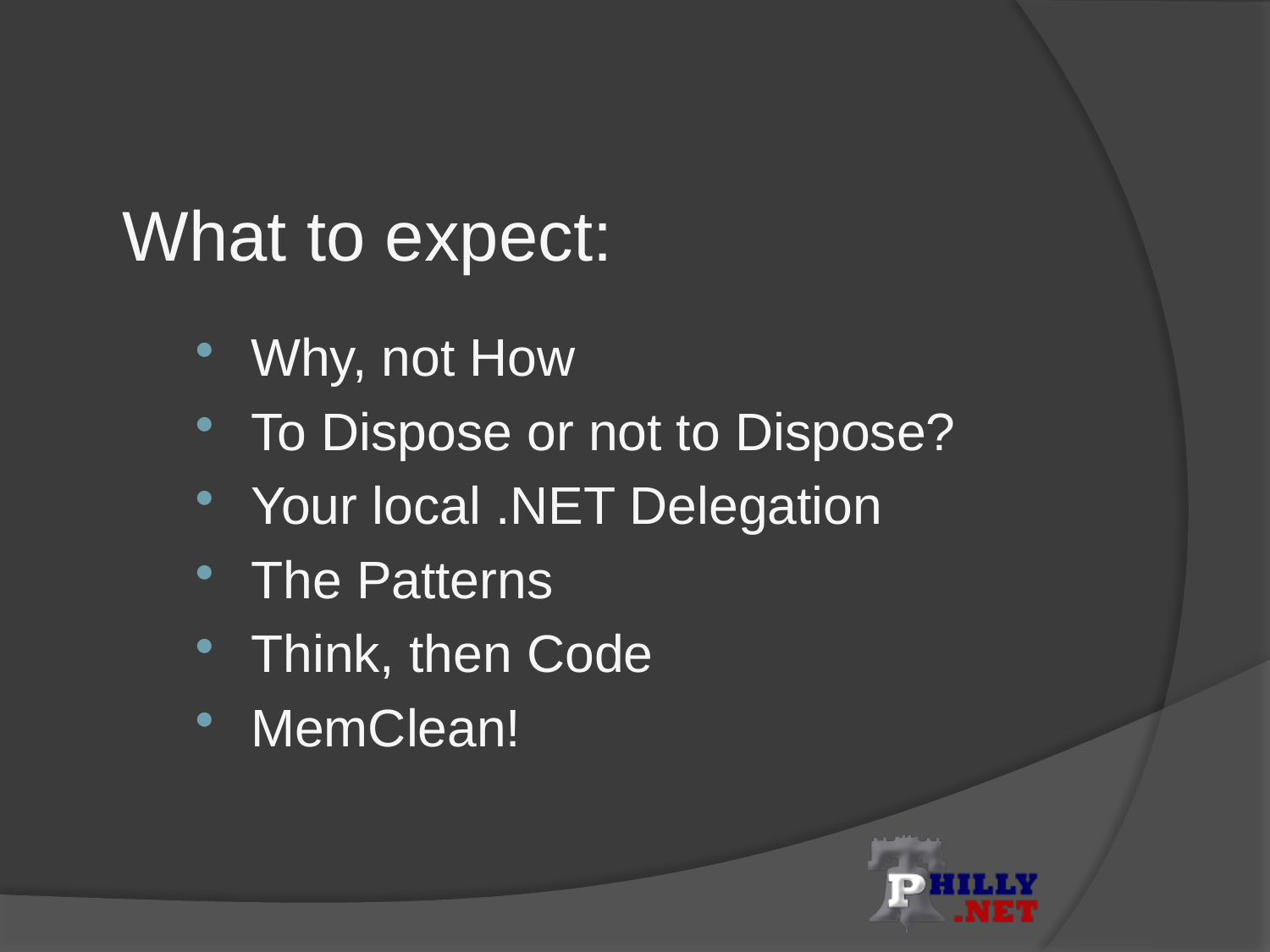

# What to expect:
Why, not How
To Dispose or not to Dispose?
Your local .NET Delegation
The Patterns
Think, then Code
MemClean!